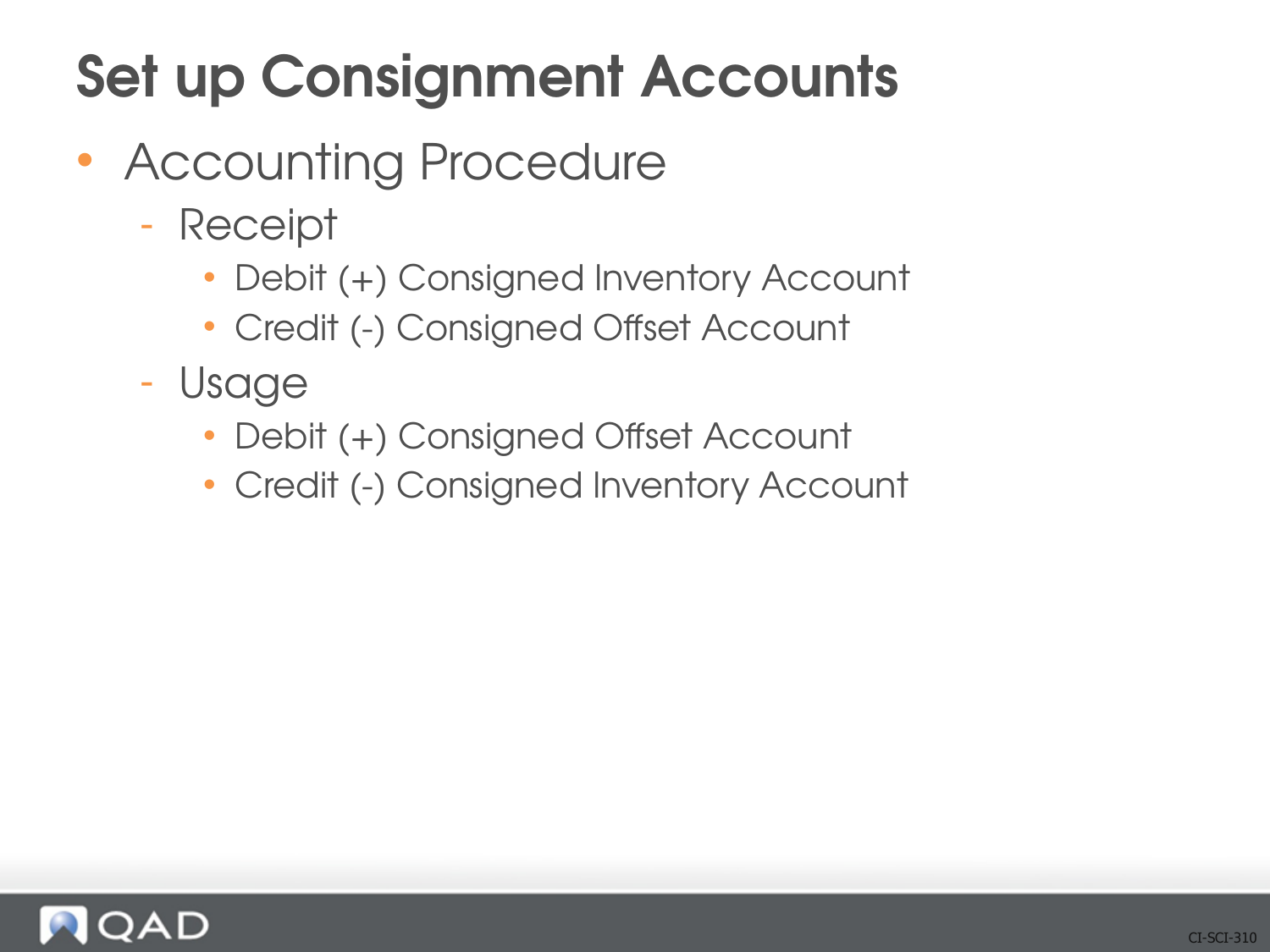

# Set up Consignment Accounts
Accounting Procedure
Receipt
Debit (+) Consigned Inventory Account
Credit (-) Consigned Offset Account
Usage
Debit (+) Consigned Offset Account
Credit (-) Consigned Inventory Account

CI-SCI-310